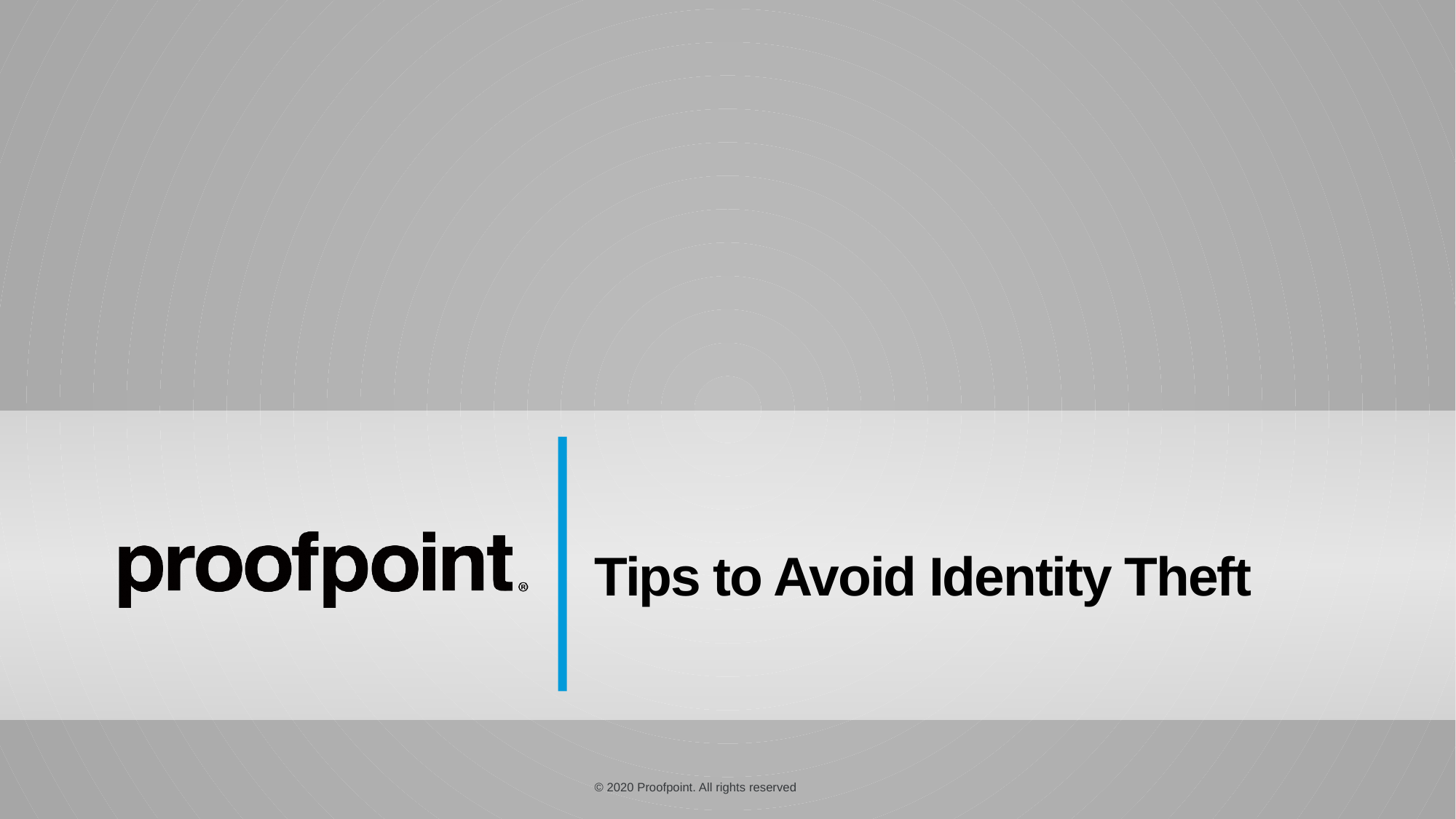

# Tips to Avoid Identity Theft

© 2020 Proofpoint. All rights reserved